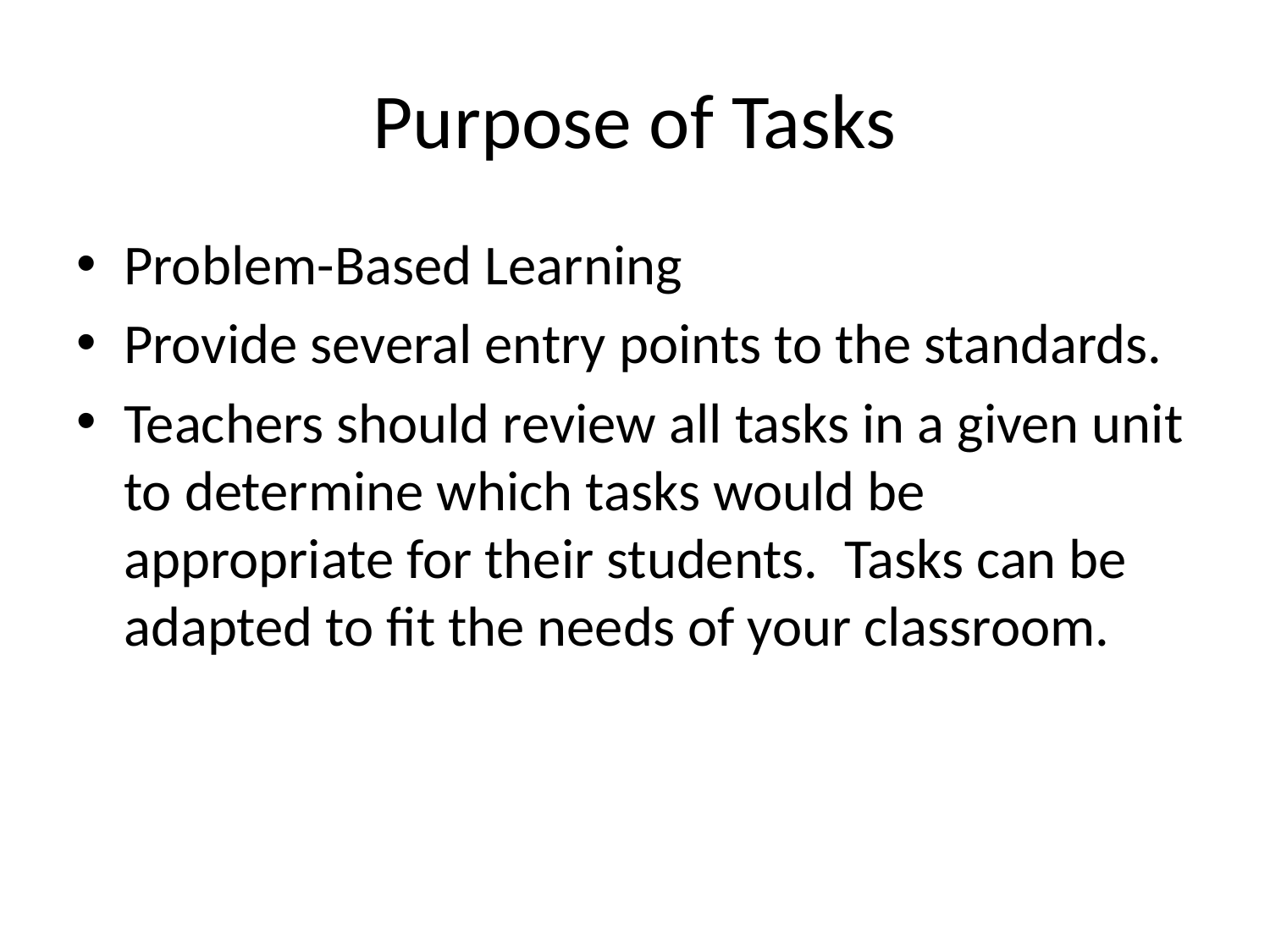

# Purpose of Tasks
Problem-Based Learning
Provide several entry points to the standards.
Teachers should review all tasks in a given unit to determine which tasks would be appropriate for their students.  Tasks can be adapted to fit the needs of your classroom.